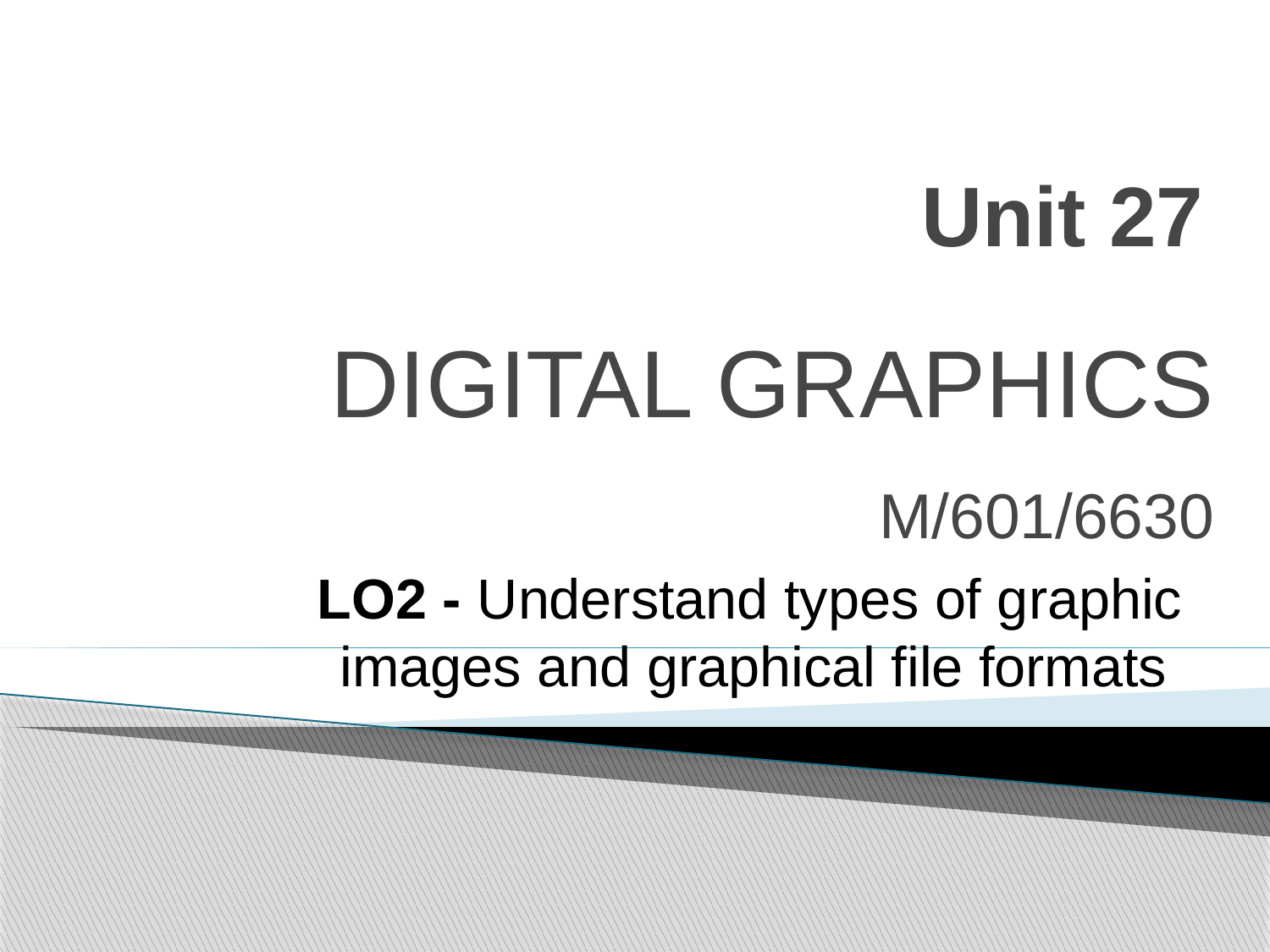

# Unit 27
 DIGITAL GRAPHICS
 M/601/6630
LO2 - Understand types of graphic
images and graphical file formats